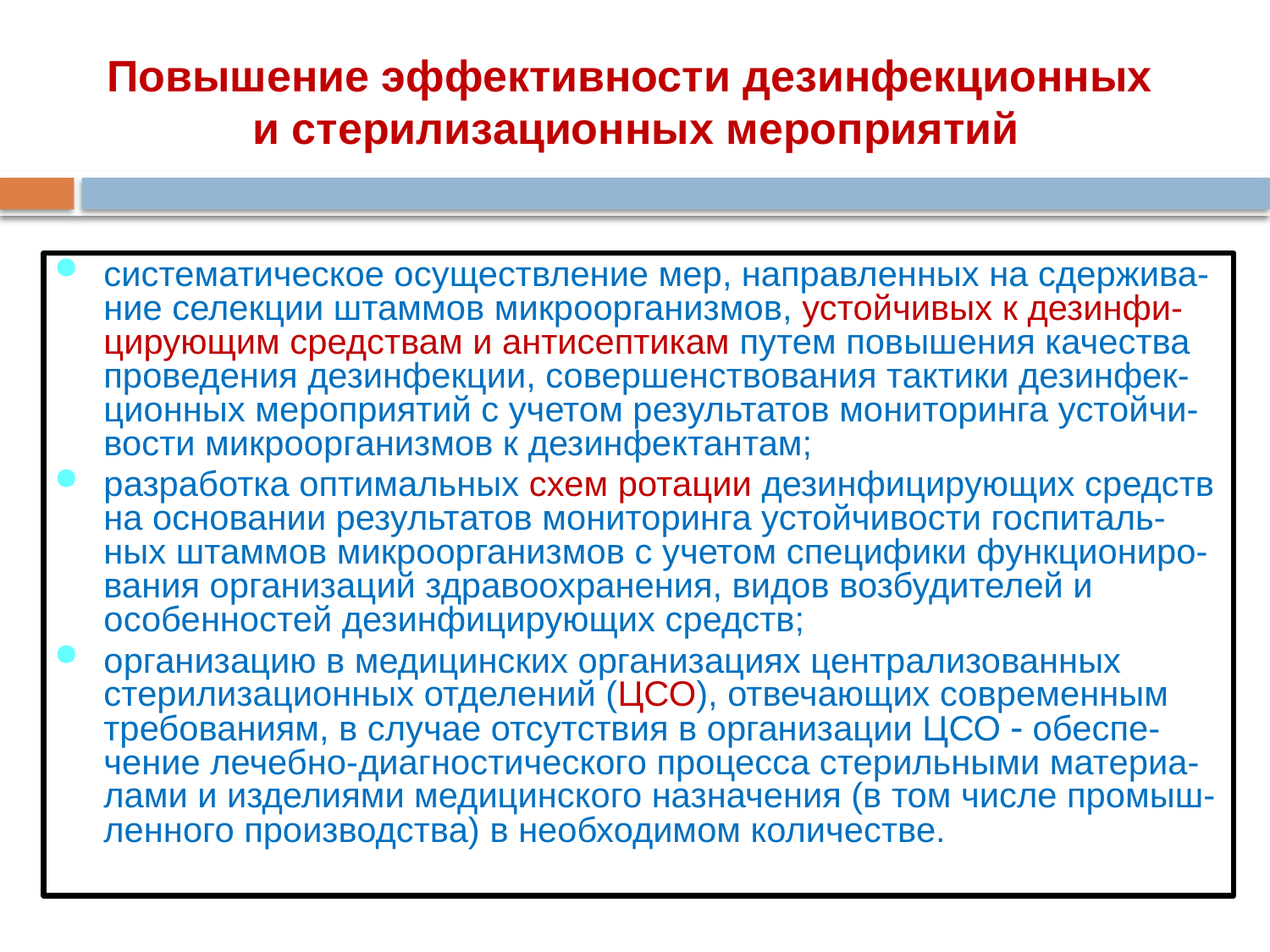

# Повышение эффективности дезинфекционных и стерилизационных мероприятий
систематическое осуществление мер, направленных на сдержива-ние селекции штаммов микроорганизмов, устойчивых к дезинфи-цирующим средствам и антисептикам путем повышения качества проведения дезинфекции, совершенствования тактики дезинфек-ционных мероприятий с учетом результатов мониторинга устойчи-вости микроорганизмов к дезинфектантам;
разработка оптимальных схем ротации дезинфицирующих средств на основании результатов мониторинга устойчивости госпиталь-ных штаммов микроорганизмов с учетом специфики функциониро-вания организаций здравоохранения, видов возбудителей и особенностей дезинфицирующих средств;
организацию в медицинских организациях централизованных стерилизационных отделений (ЦСО), отвечающих современным требованиям, в случае отсутствия в организации ЦСО − обеспе-чение лечебно-диагностического процесса стерильными материа-лами и изделиями медицинского назначения (в том числе промыш-ленного производства) в необходимом количестве.